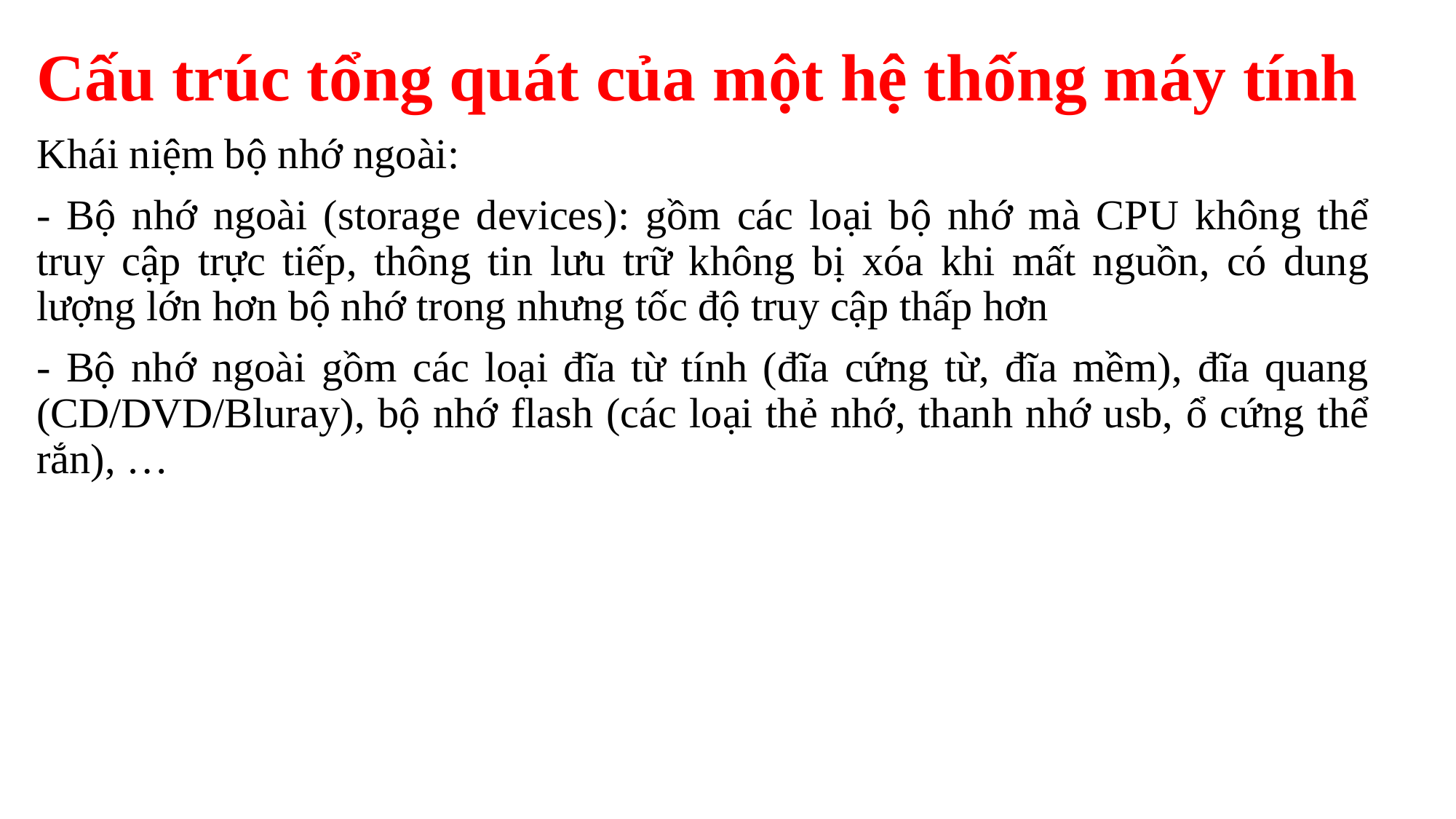

# Cấu trúc tổng quát của một hệ thống máy tính
Khái niệm bộ nhớ ngoài:
- Bộ nhớ ngoài (storage devices): gồm các loại bộ nhớ mà CPU không thể truy cập trực tiếp, thông tin lưu trữ không bị xóa khi mất nguồn, có dung lượng lớn hơn bộ nhớ trong nhưng tốc độ truy cập thấp hơn
- Bộ nhớ ngoài gồm các loại đĩa từ tính (đĩa cứng từ, đĩa mềm), đĩa quang (CD/DVD/Bluray), bộ nhớ flash (các loại thẻ nhớ, thanh nhớ usb, ổ cứng thể rắn), …